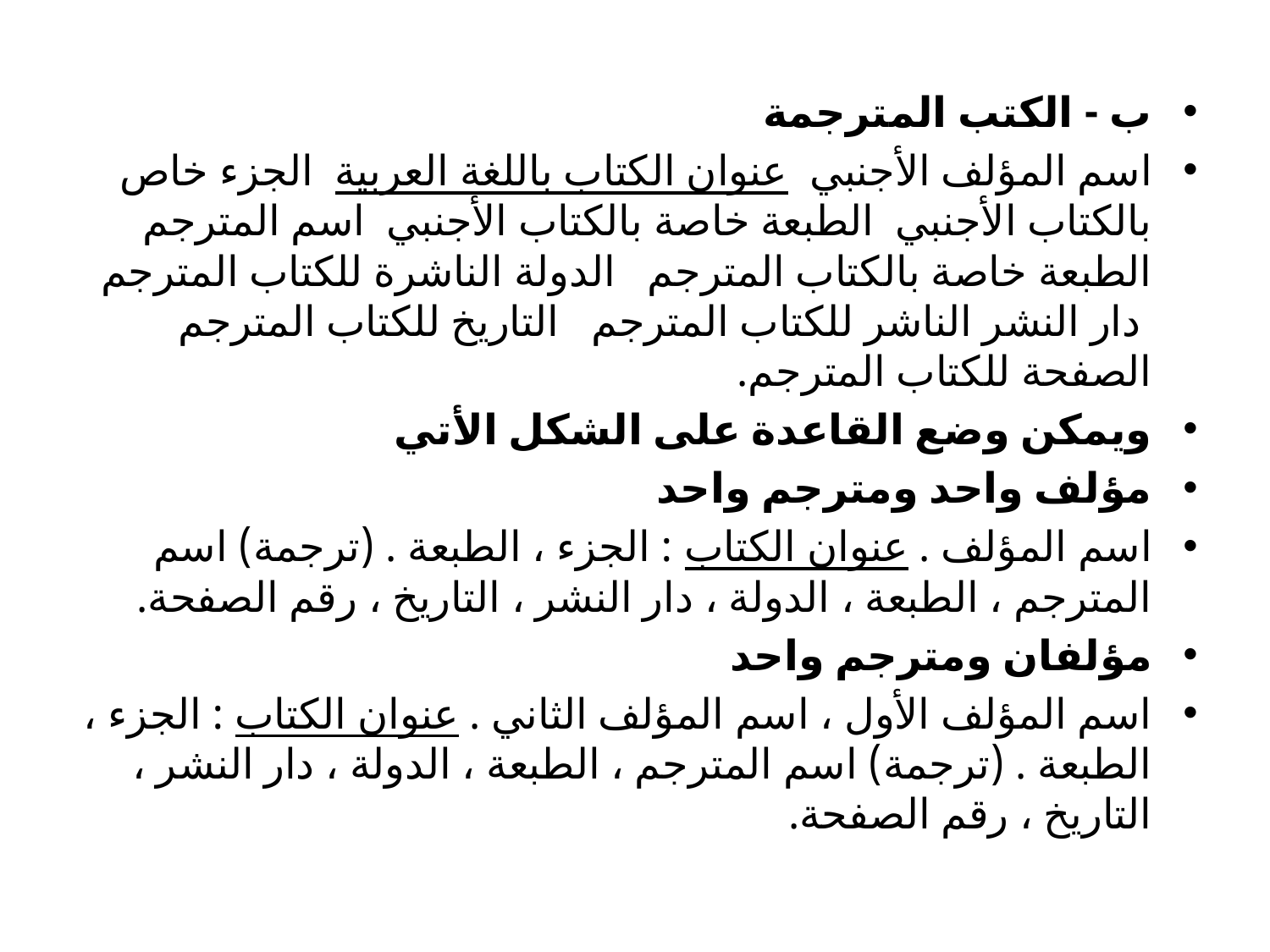

ب - الكتب المترجمة
اسم المؤلف الأجنبي  عنوان الكتاب باللغة العربية  الجزء خاص بالكتاب الأجنبي  الطبعة خاصة بالكتاب الأجنبي  اسم المترجم  الطبعة خاصة بالكتاب المترجم   الدولة الناشرة للكتاب المترجم    دار النشر الناشر للكتاب المترجم   التاريخ للكتاب المترجم     الصفحة للكتاب المترجم.
ويمكن وضع القاعدة على الشكل الأتي
مؤلف واحد ومترجم واحد
اسم المؤلف . عنوان الكتاب : الجزء ، الطبعة . (ترجمة) اسم المترجم ، الطبعة ، الدولة ، دار النشر ، التاريخ ، رقم الصفحة.
مؤلفان ومترجم واحد
اسم المؤلف الأول ، اسم المؤلف الثاني . عنوان الكتاب : الجزء ، الطبعة . (ترجمة) اسم المترجم ، الطبعة ، الدولة ، دار النشر ، التاريخ ، رقم الصفحة.